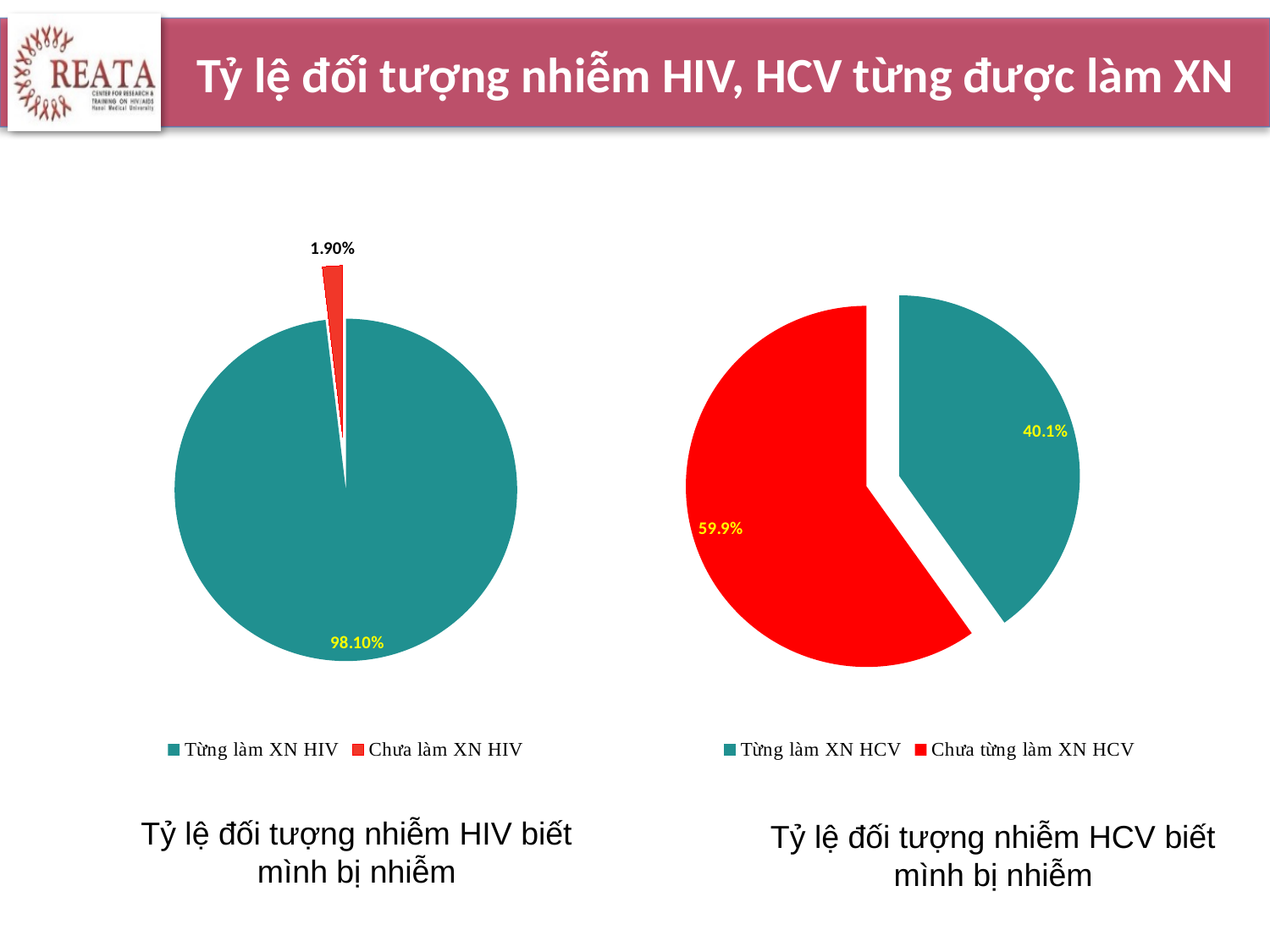

# Tỷ lệ đối tượng nhiễm HIV, HCV từng được làm XN

### Chart

| Category | Sales |
|---|---|
| Từng làm XN HCV | 0.401 |
| Chưa từng làm XN HCV | 0.599 |

### Chart

| Category | Tỷ lệ % |
|---|---|
| Từng làm XN HIV | 0.981 |
| Chưa làm XN HIV | 0.019 |
Tỷ lệ đối tượng nhiễm HIV biết mình bị nhiễm
Tỷ lệ đối tượng nhiễm HCV biết mình bị nhiễm